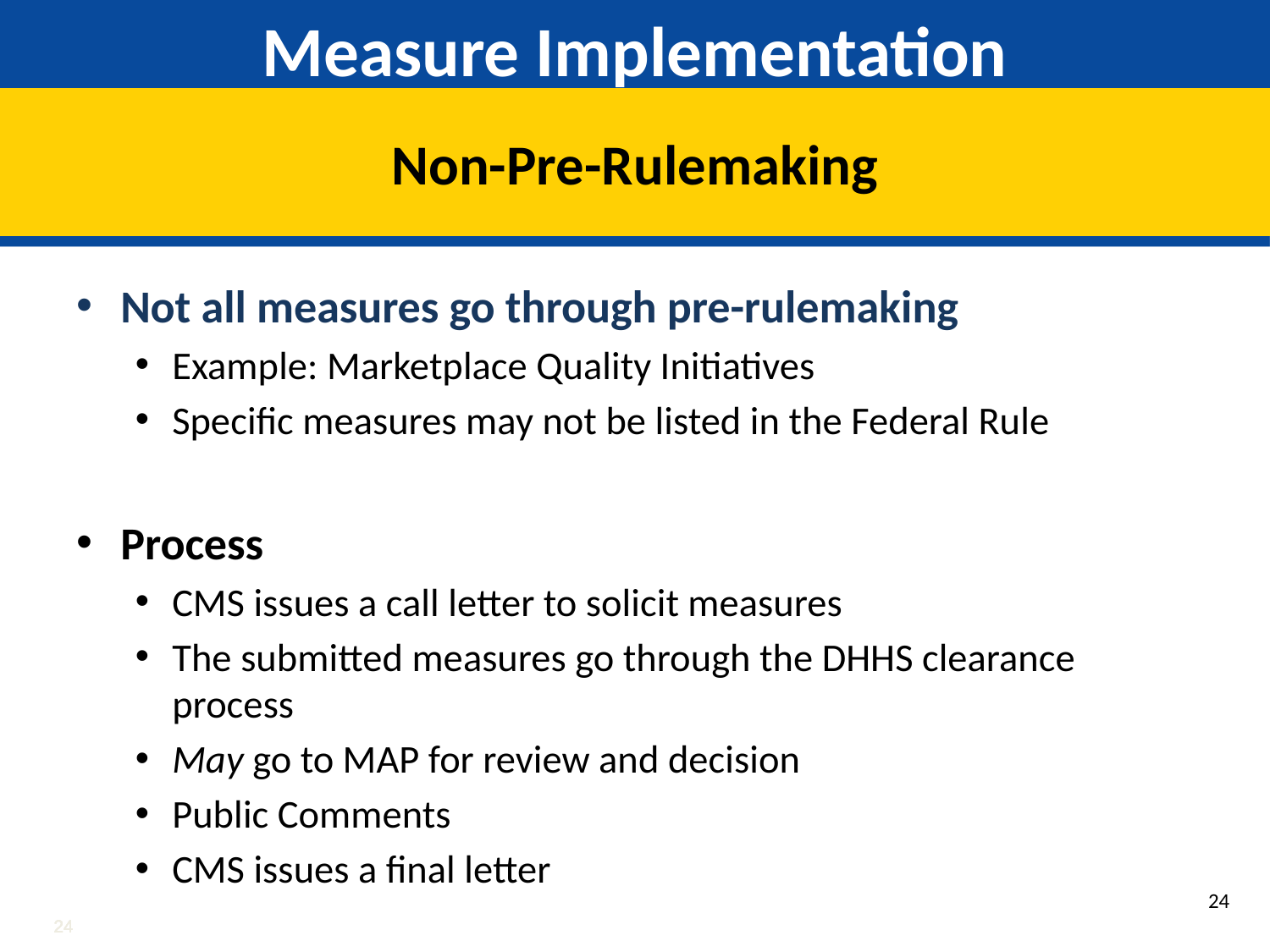

# Measure Implementation
Non-Pre-Rulemaking
Not all measures go through pre-rulemaking
Example: Marketplace Quality Initiatives
Specific measures may not be listed in the Federal Rule

Process
CMS issues a call letter to solicit measures
The submitted measures go through the DHHS clearance process
May go to MAP for review and decision
Public Comments
CMS issues a final letter

January 29-July 15:
 Jira Open
24
24
24
24
24
24